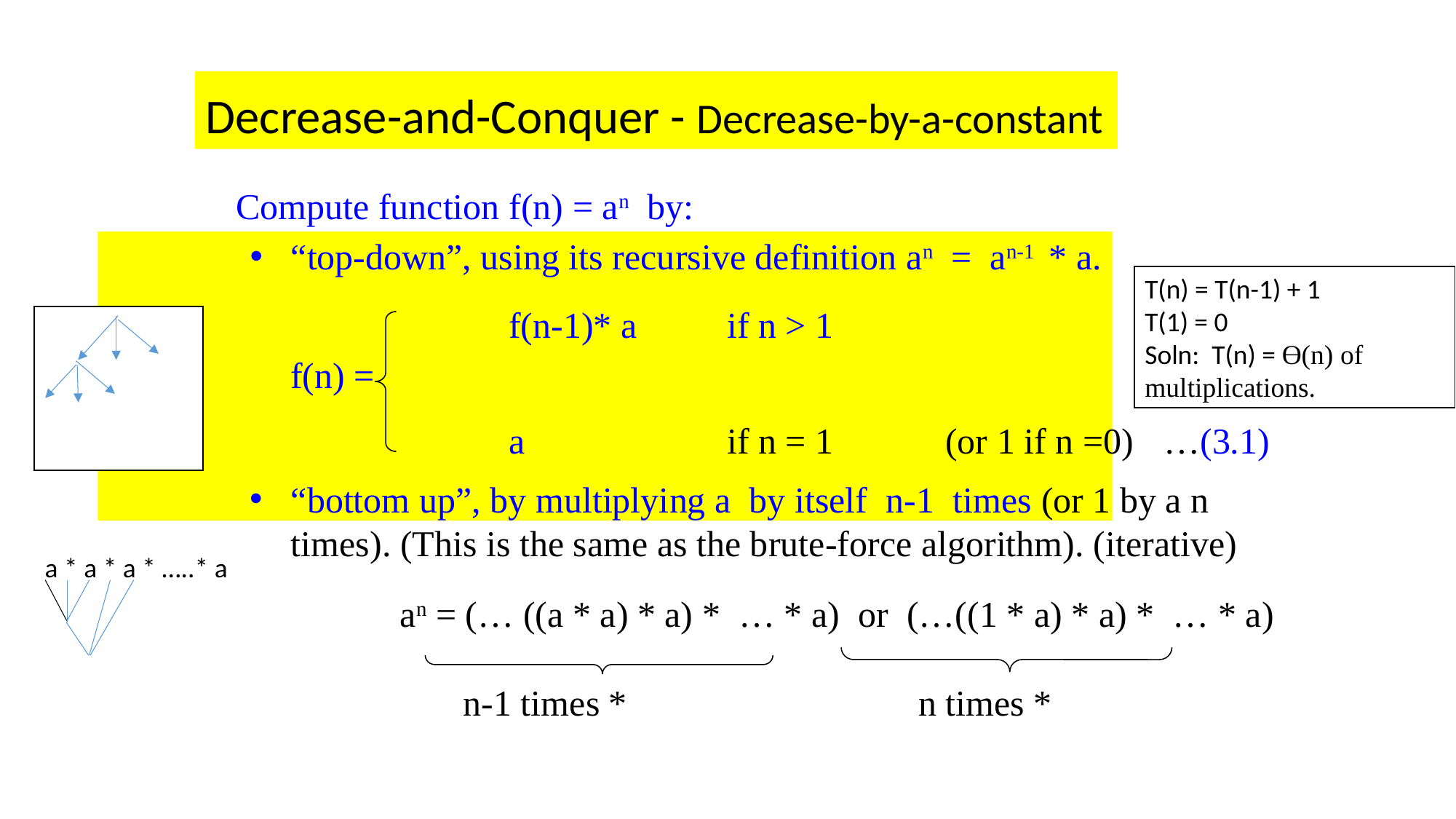

Decrease-and-Conquer - Decrease-by-a-constant
Compute function f(n) = an  by:
“top-down”, using its recursive definition an  =  an-1  * a.
		f(n-1)* a	if n > 1
f(n) =
		a		if n = 1  	(or 1 if n =0)	…(3.1)
“bottom up”, by multiplying a  by itself  n-1  times (or 1 by a n times). (This is the same as the brute-force algorithm). (iterative)
		an = (… ((a * a) * a) *  … * a)  or  (…((1 * a) * a) *  … * a)

		       n-1 times *                                n times *

T(n) = T(n-1) + 1
T(1) = 0
Soln:  T(n) = ϴ(n) of multiplications.

a * a * a * …..* a